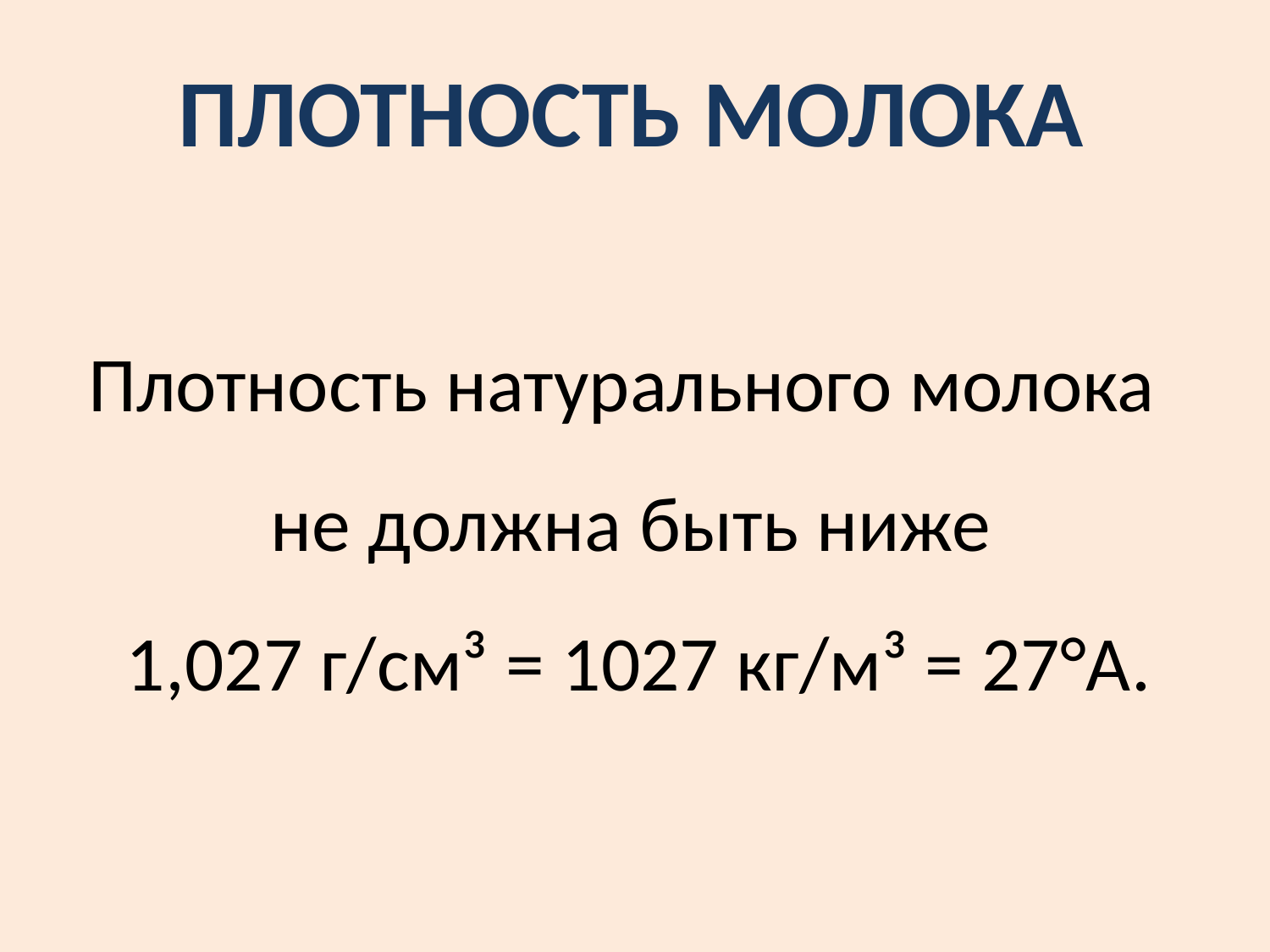

ПЛОТНОСТЬ МОЛОКА
# Плотность натурального молока не должна быть ниже 1,027 г/см³ = 1027 кг/м³ = 27°А.